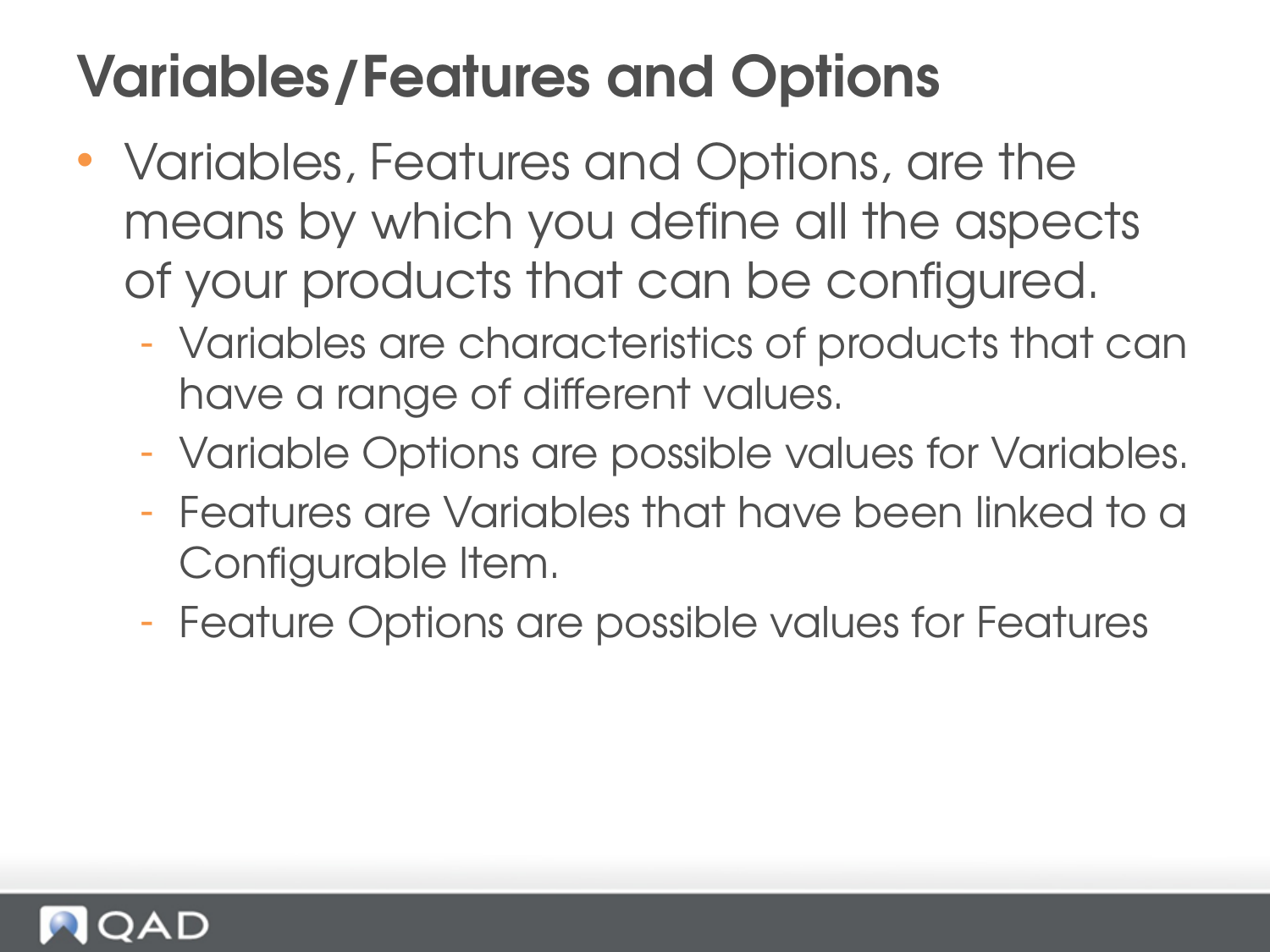

# Variables/Features and Options
Variables, Features and Options, are the means by which you define all the aspects of your products that can be configured.
Variables are characteristics of products that can have a range of different values.
Variable Options are possible values for Variables.
Features are Variables that have been linked to a Configurable Item.
Feature Options are possible values for Features